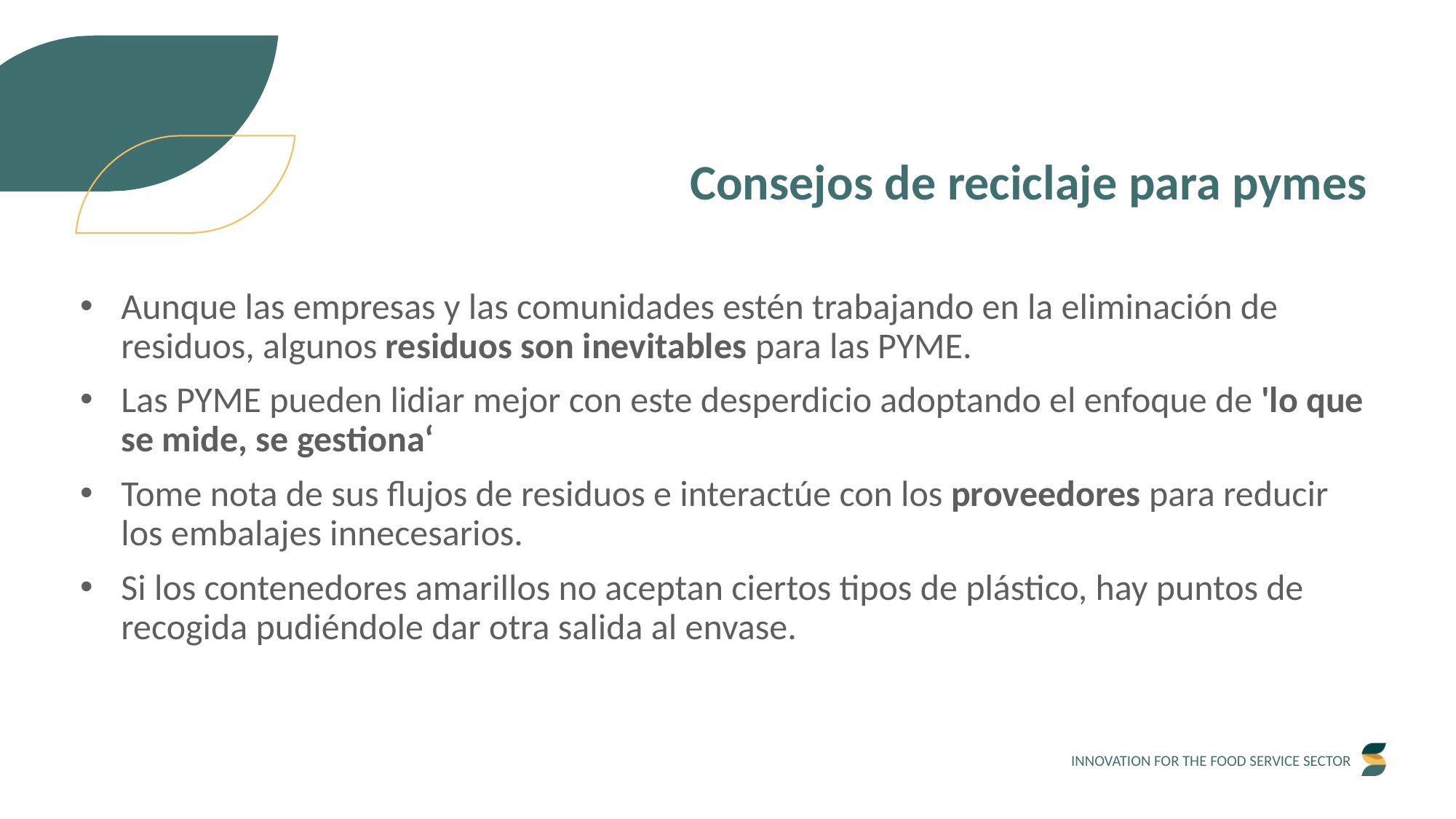

Consejos de reciclaje para pymes
Aunque las empresas y las comunidades estén trabajando en la eliminación de residuos, algunos residuos son inevitables para las PYME.
Las PYME pueden lidiar mejor con este desperdicio adoptando el enfoque de 'lo que se mide, se gestiona‘
Tome nota de sus flujos de residuos e interactúe con los proveedores para reducir los embalajes innecesarios.
Si los contenedores amarillos no aceptan ciertos tipos de plástico, hay puntos de recogida pudiéndole dar otra salida al envase.